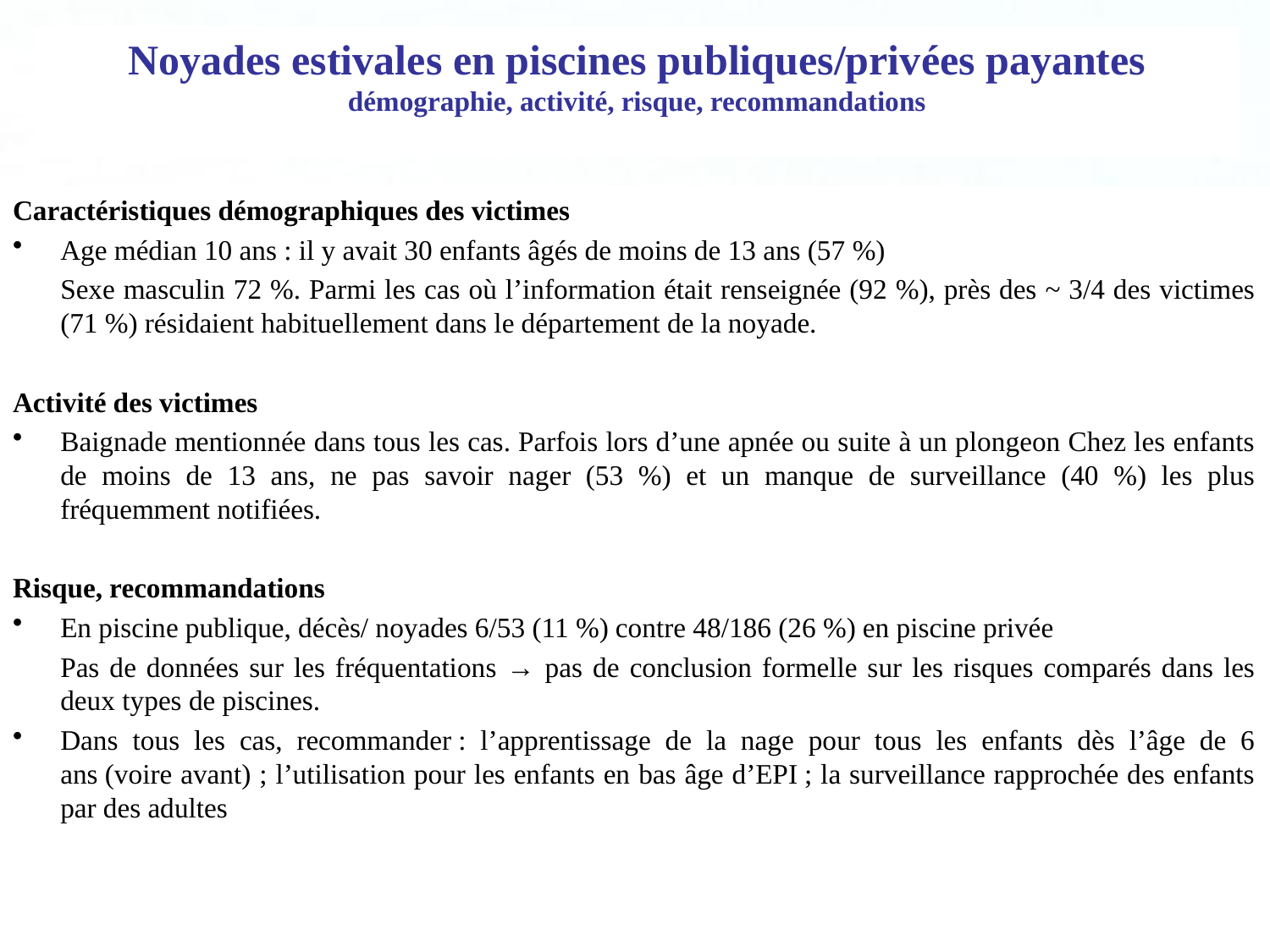

# Noyades estivales en piscines publiques/privées payantes démographie, activité, risque, recommandations
Caractéristiques démographiques des victimes
Age médian 10 ans : il y avait 30 enfants âgés de moins de 13 ans (57 %)
	Sexe masculin 72 %. Parmi les cas où l’information était renseignée (92 %), près des ~ 3/4 des victimes (71 %) résidaient habituellement dans le département de la noyade.

Activité des victimes
Baignade mentionnée dans tous les cas. Parfois lors d’une apnée ou suite à un plongeon Chez les enfants de moins de 13 ans, ne pas savoir nager (53 %) et un manque de surveillance (40 %) les plus fréquemment notifiées.

Risque, recommandations
En piscine publique, décès/ noyades 6/53 (11 %) contre 48/186 (26 %) en piscine privée
	Pas de données sur les fréquentations → pas de conclusion formelle sur les risques comparés dans les deux types de piscines.
Dans tous les cas, recommander : l’apprentissage de la nage pour tous les enfants dès l’âge de 6 ans (voire avant) ; l’utilisation pour les enfants en bas âge d’EPI ; la surveillance rapprochée des enfants par des adultes